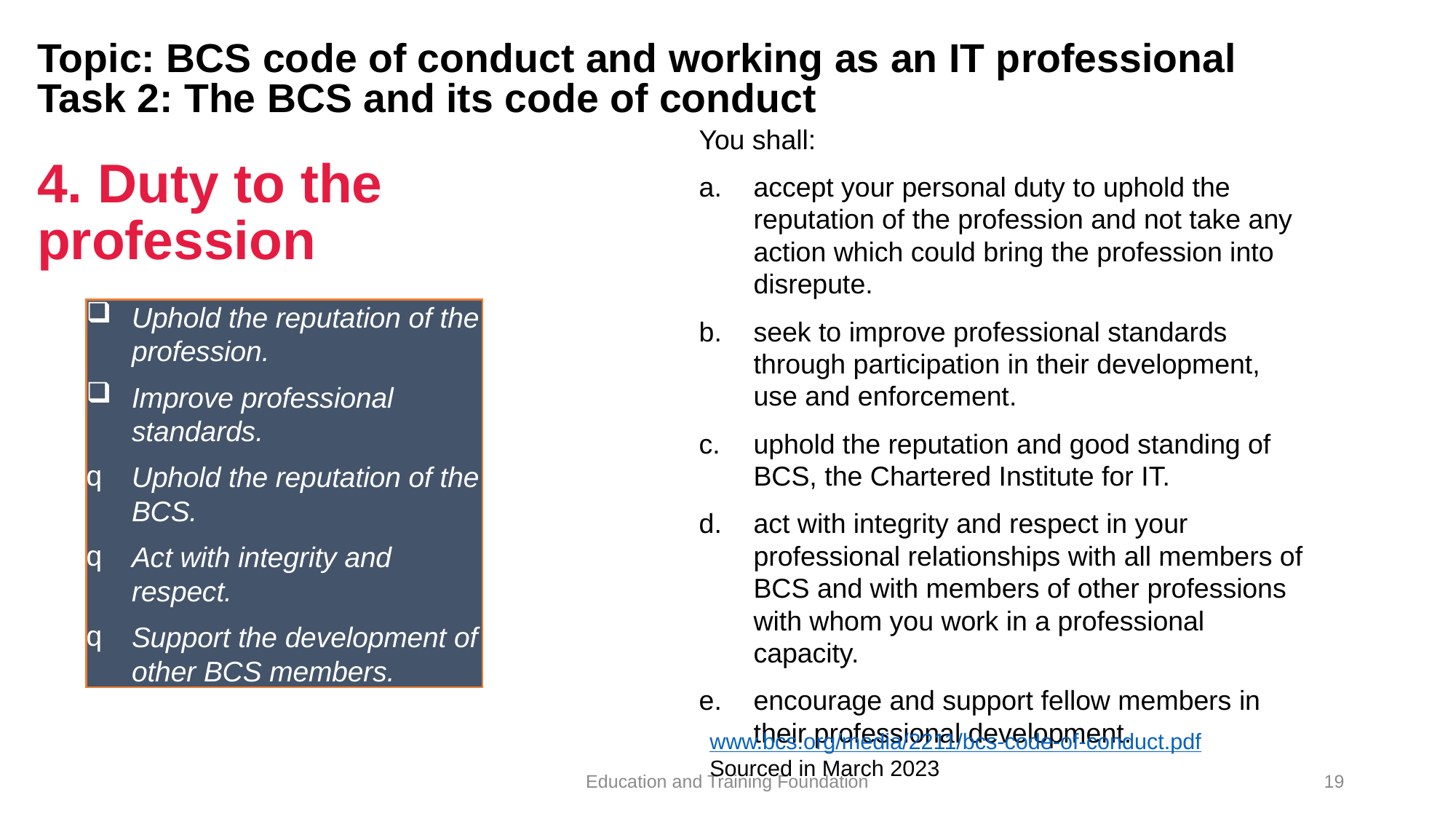

# Topic: BCS code of conduct and working as an IT professional Task 2: The BCS and its code of conduct
You shall:
accept your personal duty to uphold the reputation of the profession and not take any action which could bring the profession into disrepute.
seek to improve professional standards through participation in their development, use and enforcement.
uphold the reputation and good standing of BCS, the Chartered Institute for IT.
act with integrity and respect in your professional relationships with all members of BCS and with members of other professions with whom you work in a professional capacity.
encourage and support fellow members in their professional development.
4. Duty to the profession
Uphold the reputation of the profession.
Improve professional standards.
Uphold the reputation of the BCS.
Act with integrity and respect.
Support the development of other BCS members.
www.bcs.org/media/2211/bcs-code-of-conduct.pdf
Sourced in March 2023
Education and Training Foundation
19